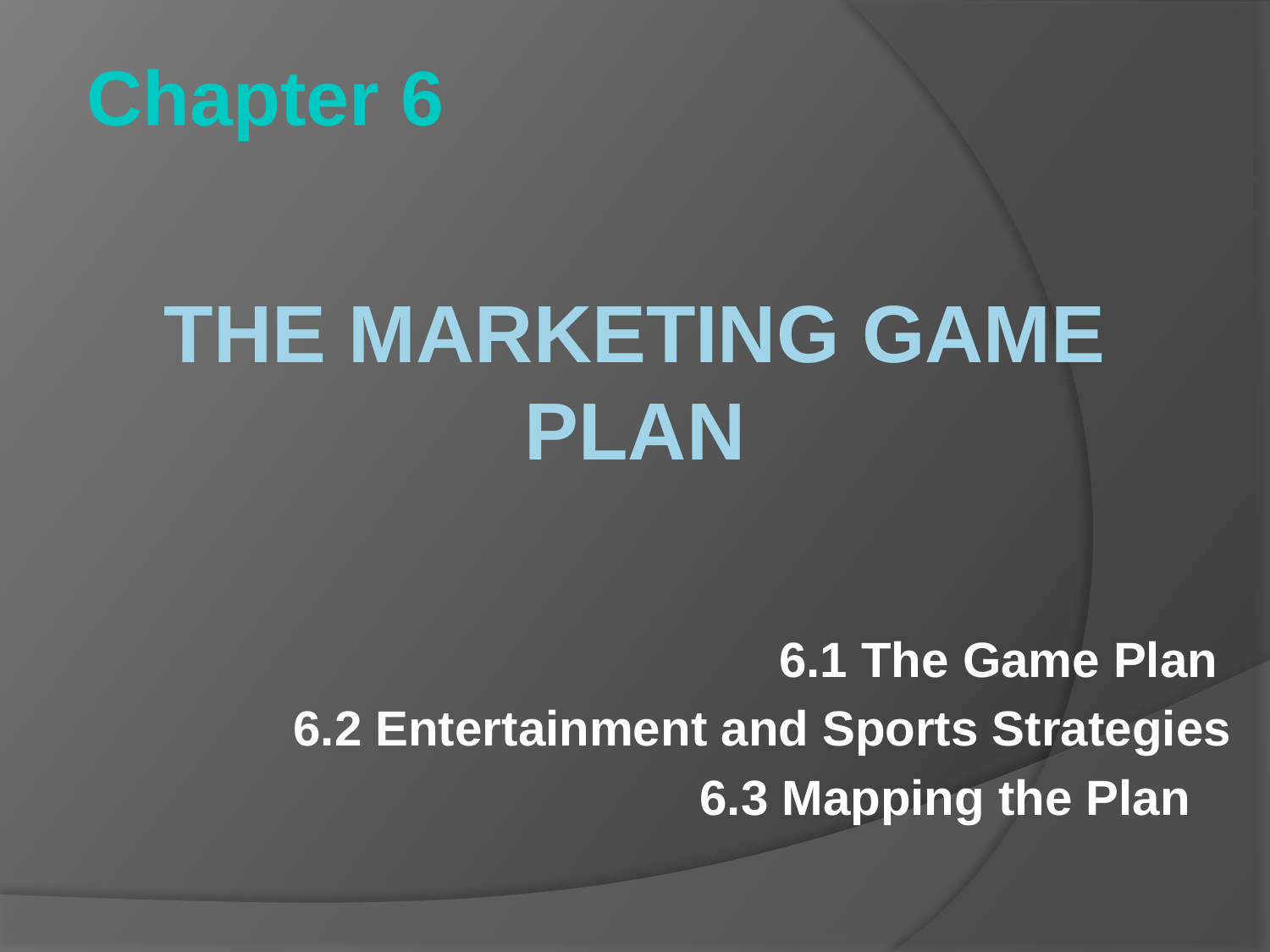

Chapter 6
# The Marketing Game Plan

6.1 The Game Plan
6.2 Entertainment and Sports Strategies
6.3 Mapping the Plan